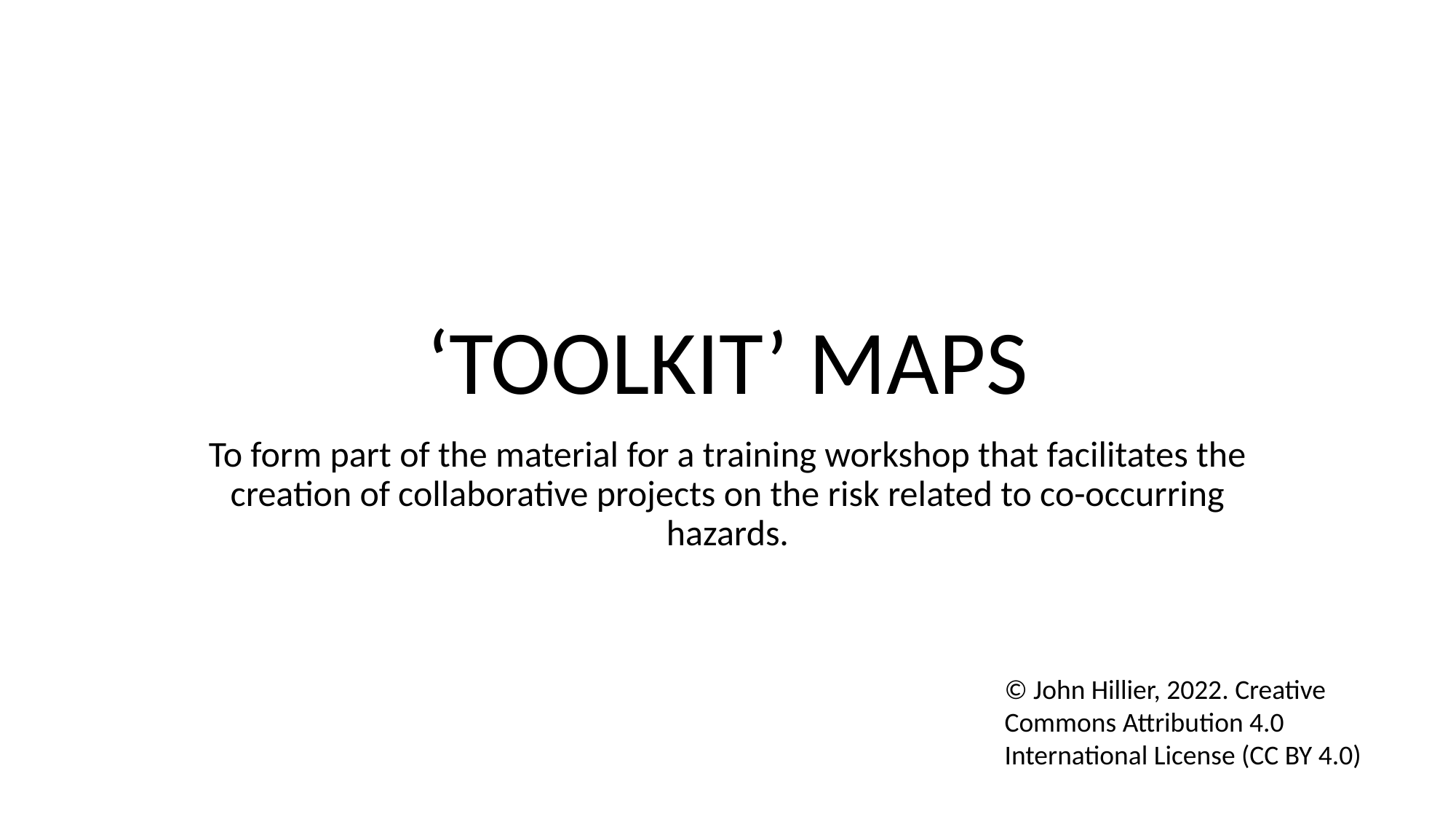

# ‘TOOLKIT’ MAPS
To form part of the material for a training workshop that facilitates the creation of collaborative projects on the risk related to co-occurring hazards.
© John Hillier, 2022. Creative Commons Attribution 4.0 International License (CC BY 4.0)